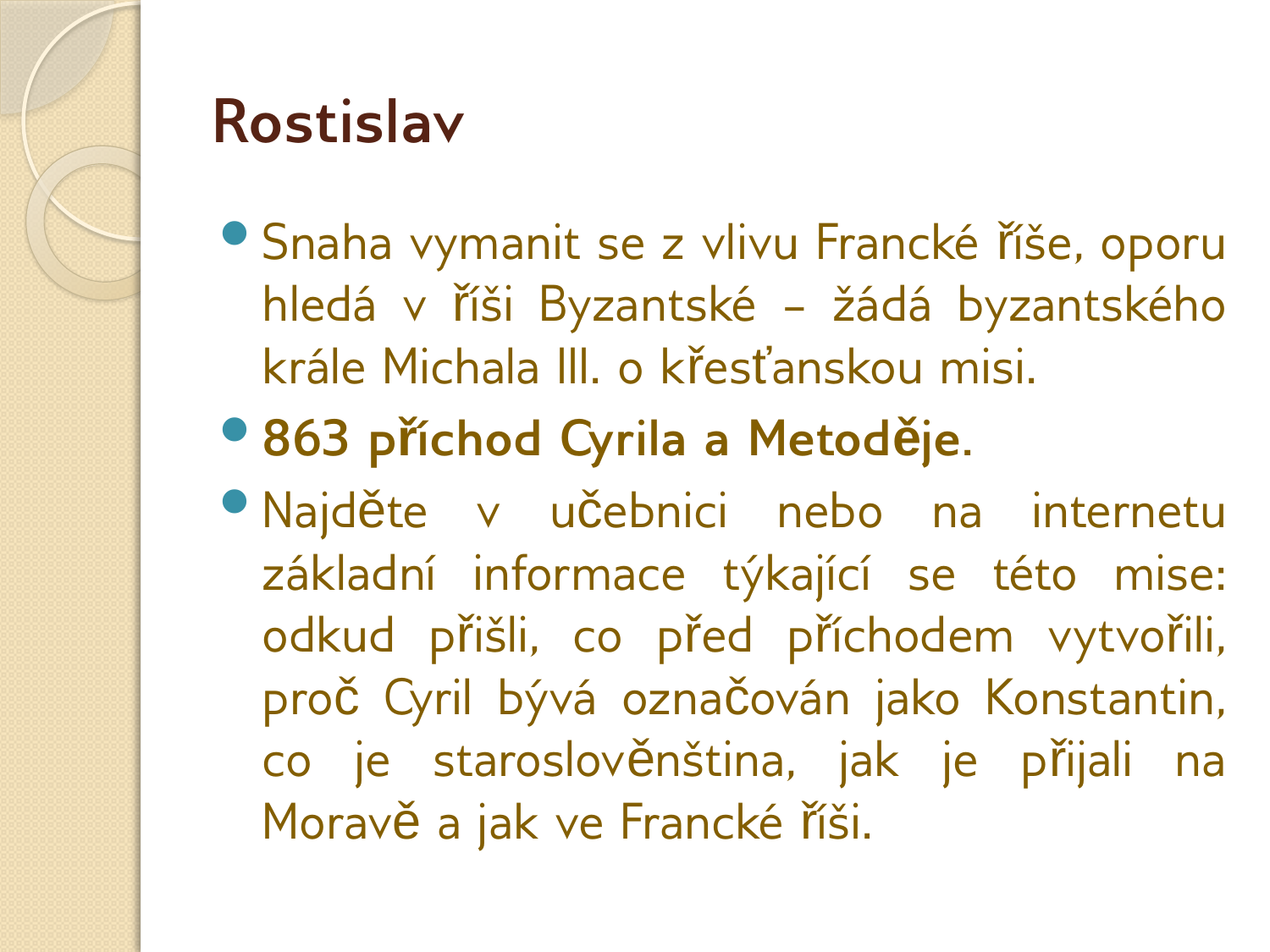

# Rostislav
Snaha vymanit se z vlivu Francké říše, oporu hledá v říši Byzantské – žádá byzantského krále Michala III. o křesťanskou misi.
863 příchod Cyrila a Metoděje.
Najděte v učebnici nebo na internetu základní informace týkající se této mise: odkud přišli, co před příchodem vytvořili, proč Cyril bývá označován jako Konstantin, co je staroslověnština, jak je přijali na Moravě a jak ve Francké říši.